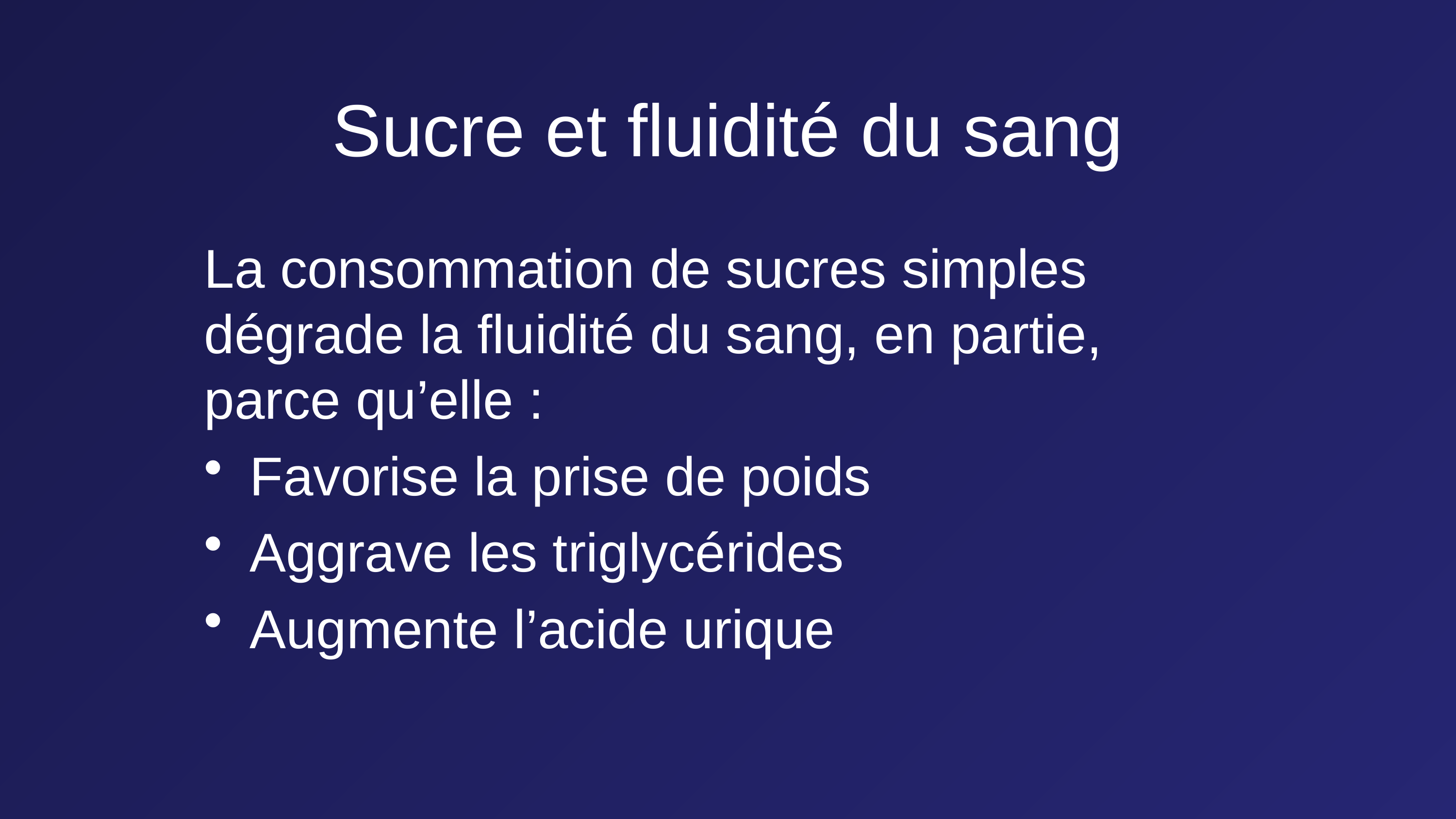

# Sucre et fluidité du sang
La consommation de sucres simples dégrade la fluidité du sang, en partie, parce qu’elle :
Favorise la prise de poids
Aggrave les triglycérides
Augmente l’acide urique